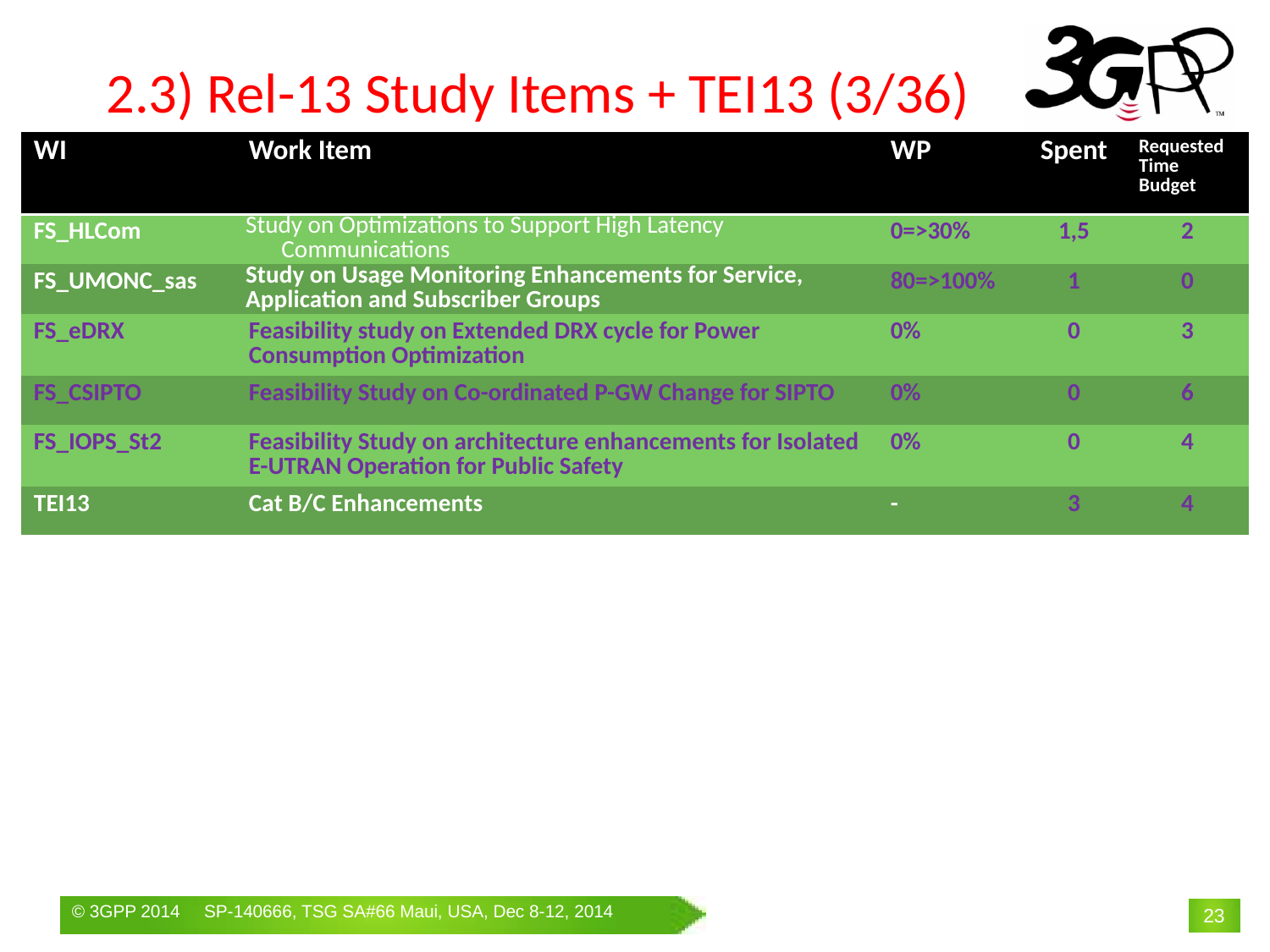

# 2.3) Rel-13 Study Items + TEI13 (3/36)
| WI | Work Item | WP | Spent | Requested Time Budget |
| --- | --- | --- | --- | --- |
| FS\_HLCom | Study on Optimizations to Support High Latency Communications | 0=>30% | 1,5 | 2 |
| FS\_UMONC\_sas | Study on Usage Monitoring Enhancements for Service, Application and Subscriber Groups | 80=>100% | 1 | 0 |
| FS\_eDRX | Feasibility study on Extended DRX cycle for Power Consumption Optimization | 0% | 0 | 3 |
| FS\_CSIPTO | Feasibility Study on Co-ordinated P-GW Change for SIPTO | 0% | 0 | 6 |
| FS\_IOPS\_St2 | Feasibility Study on architecture enhancements for Isolated E-UTRAN Operation for Public Safety | 0% | 0 | 4 |
| TEI13 | Cat B/C Enhancements | - | 3 | 4 |